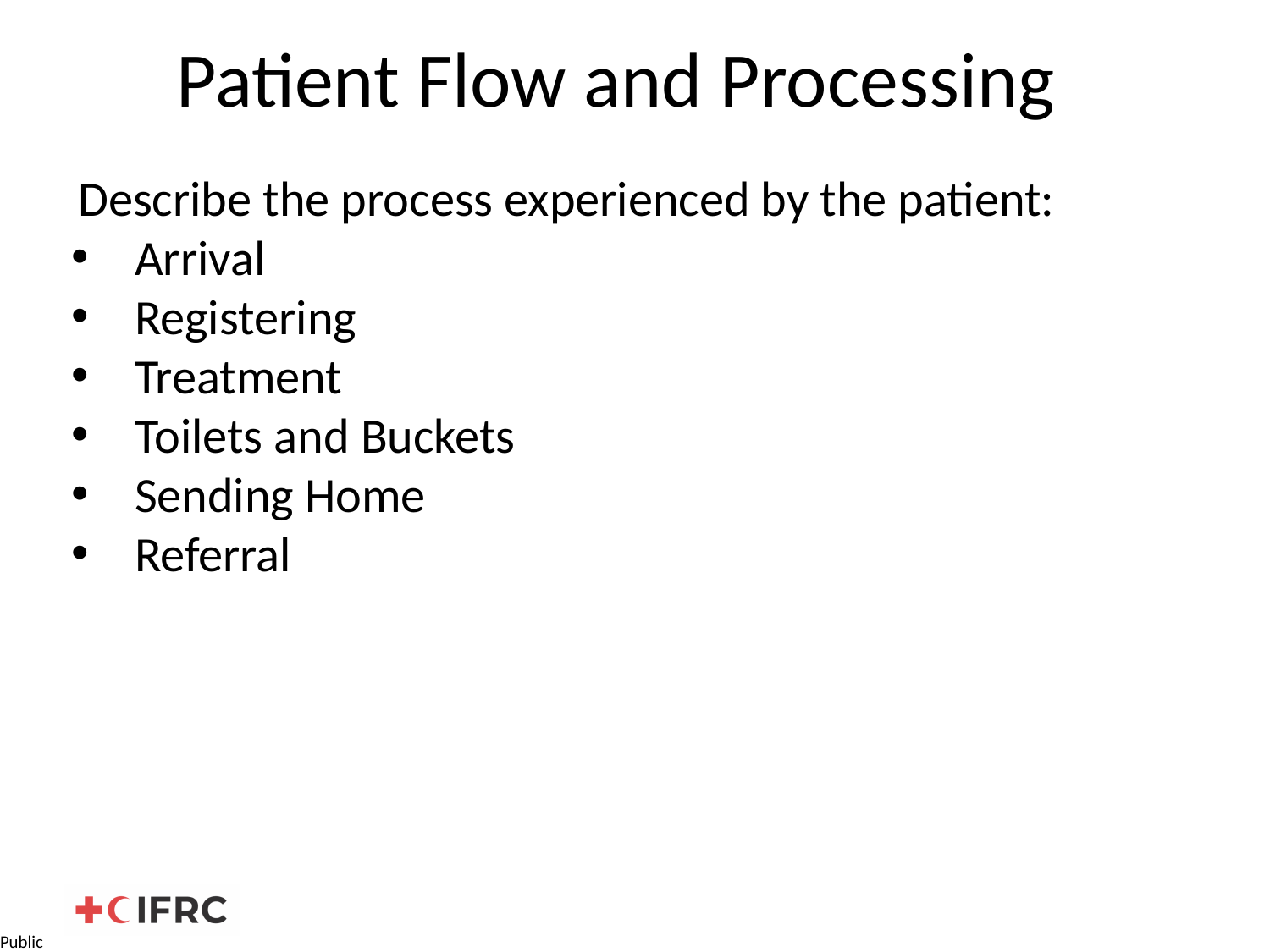

# Patient Flow and Processing
 Describe the process experienced by the patient:
Arrival
Registering
Treatment
Toilets and Buckets
Sending Home
Referral